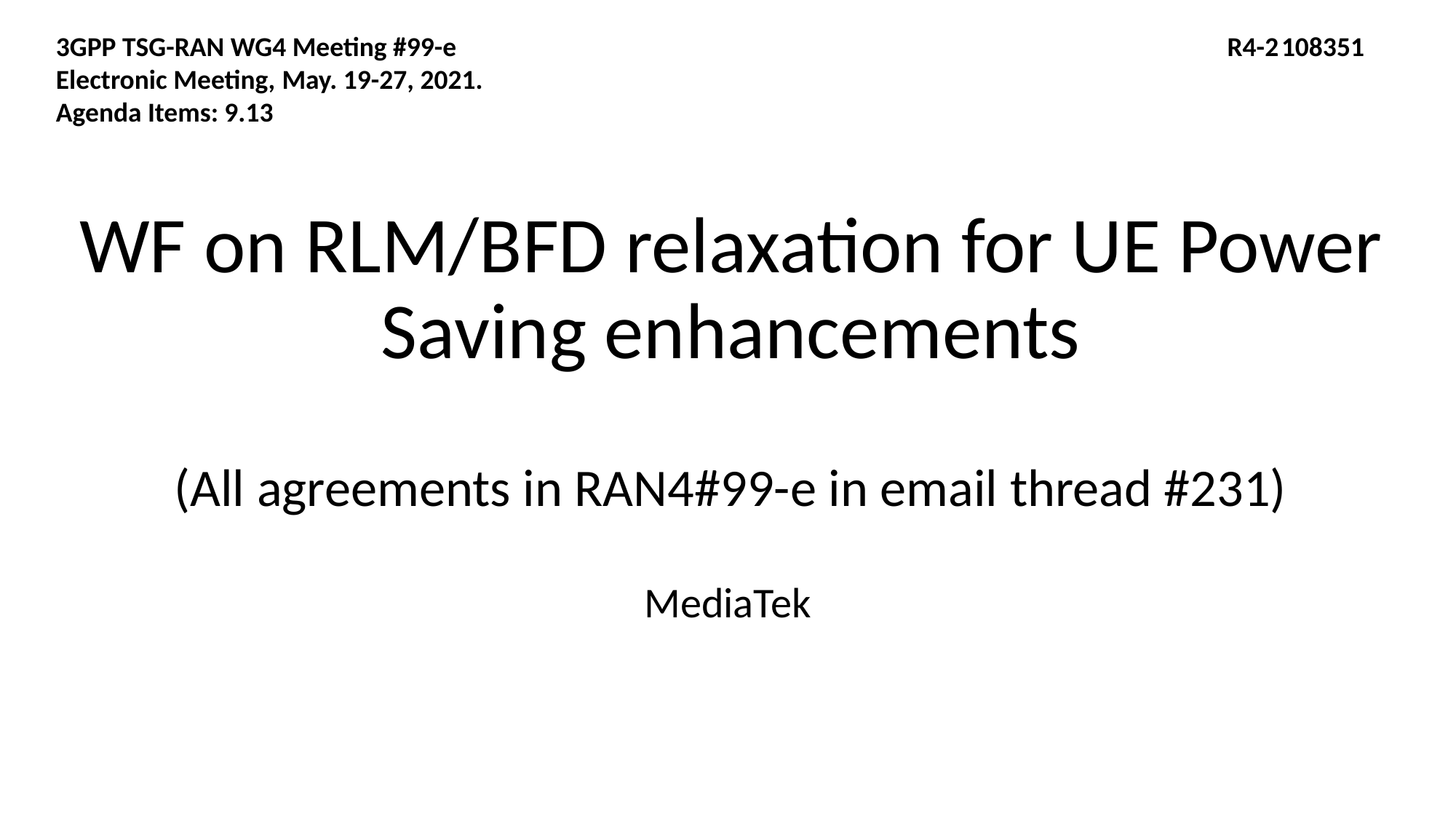

3GPP TSG-RAN WG4 Meeting #99-e                                                                                                                             R4-2108351
Electronic Meeting, May. 19-27, 2021.
Agenda Items: 9.13
# WF on RLM/BFD relaxation for UE Power Saving enhancements (All agreements in RAN4#99-e in email thread #231)
MediaTek